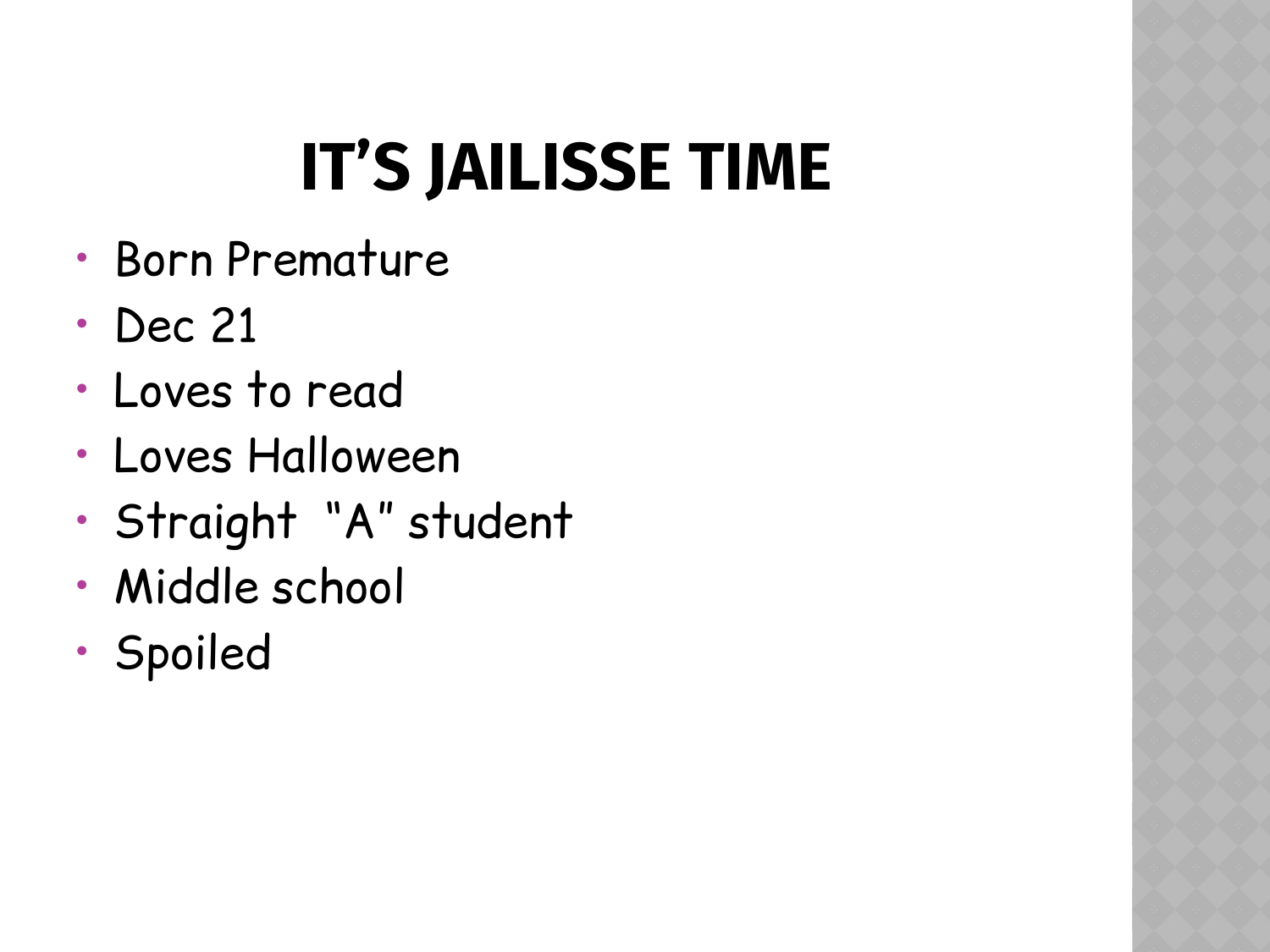

# It’s Jailisse time
Born Premature
Dec 21
Loves to read
Loves Halloween
Straight  “A” student
Middle school
Spoiled